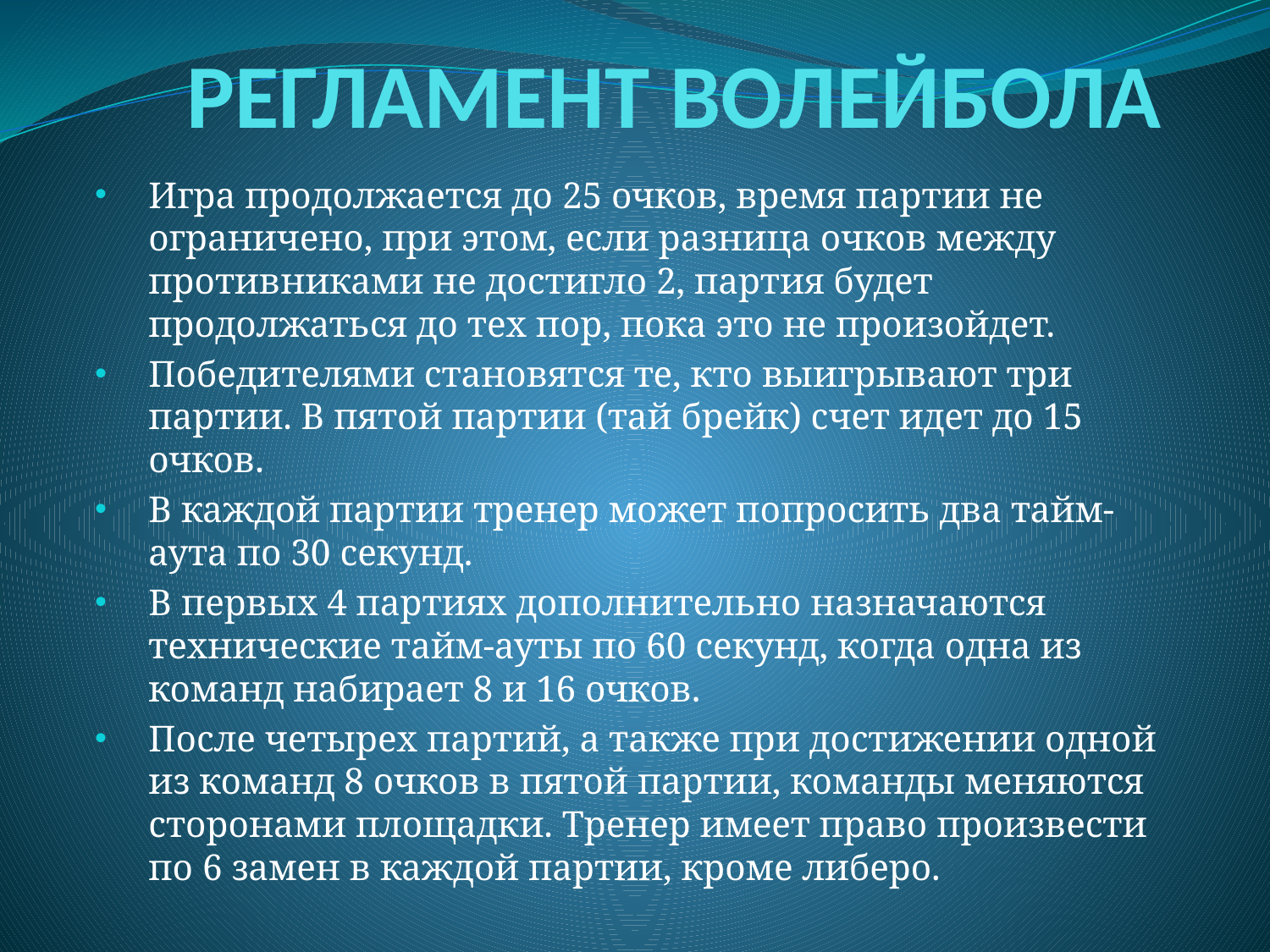

# РЕГЛАМЕНТ ВОЛЕЙБОЛА
Игра продолжается до 25 очков, время партии не ограничено, при этом, если разница очков между противниками не достигло 2, партия будет продолжаться до тех пор, пока это не произойдет.
Победителями становятся те, кто выигрывают три партии. В пятой партии (тай брейк) счет идет до 15 очков.
В каждой партии тренер может попросить два тайм-аута по 30 секунд.
В первых 4 партиях дополнительно назначаются технические тайм-ауты по 60 секунд, когда одна из команд набирает 8 и 16 очков.
После четырех партий, а также при достижении одной из команд 8 очков в пятой партии, команды меняются сторонами площадки. Тренер имеет право произвести по 6 замен в каждой партии, кроме либеро.